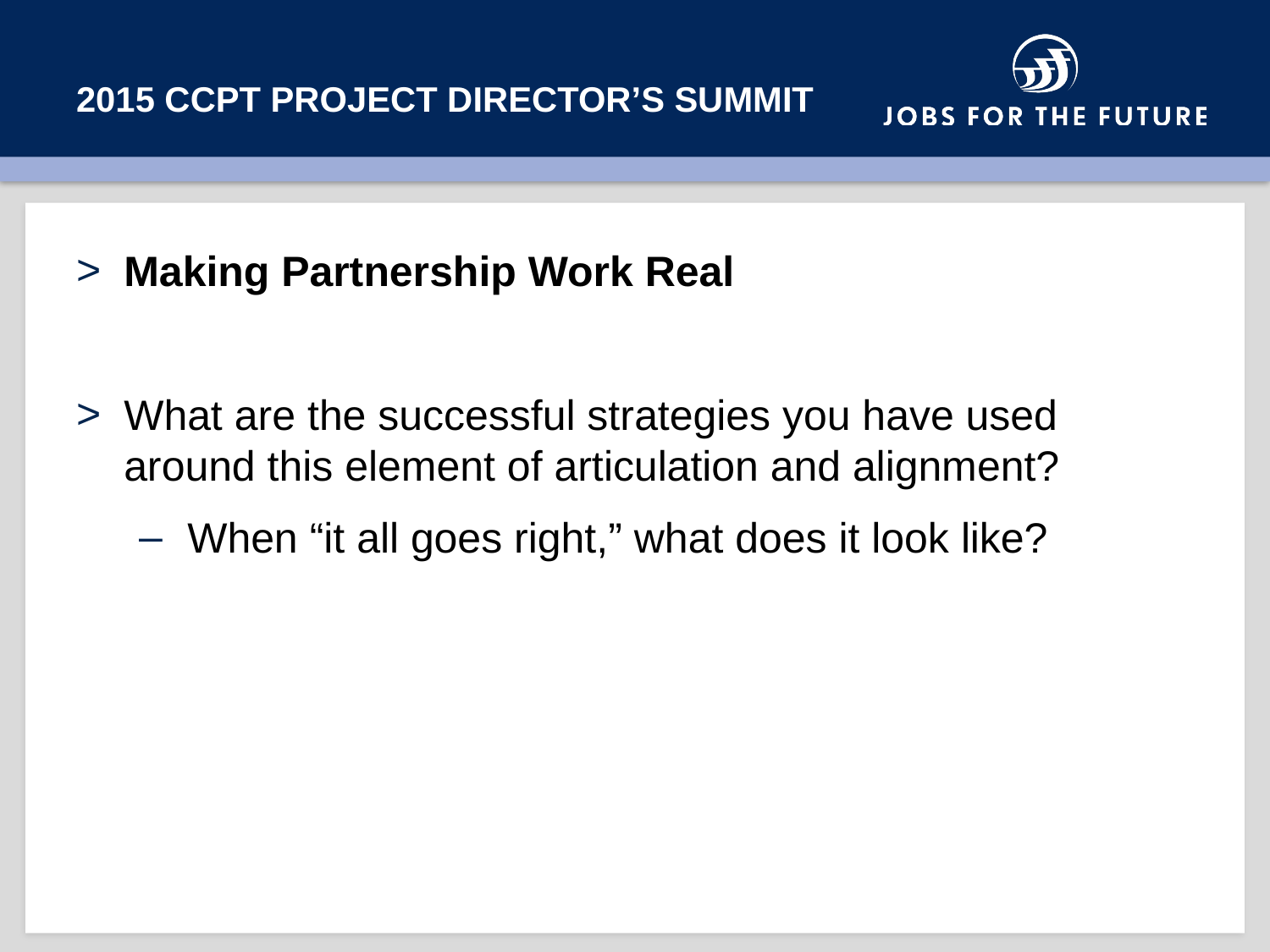

# 2015 CCPT PROJECT DIRECTOR’s SUMMIT
Making Partnership Work Real

What are the successful strategies you have used around this element of articulation and alignment?
When “it all goes right,” what does it look like?